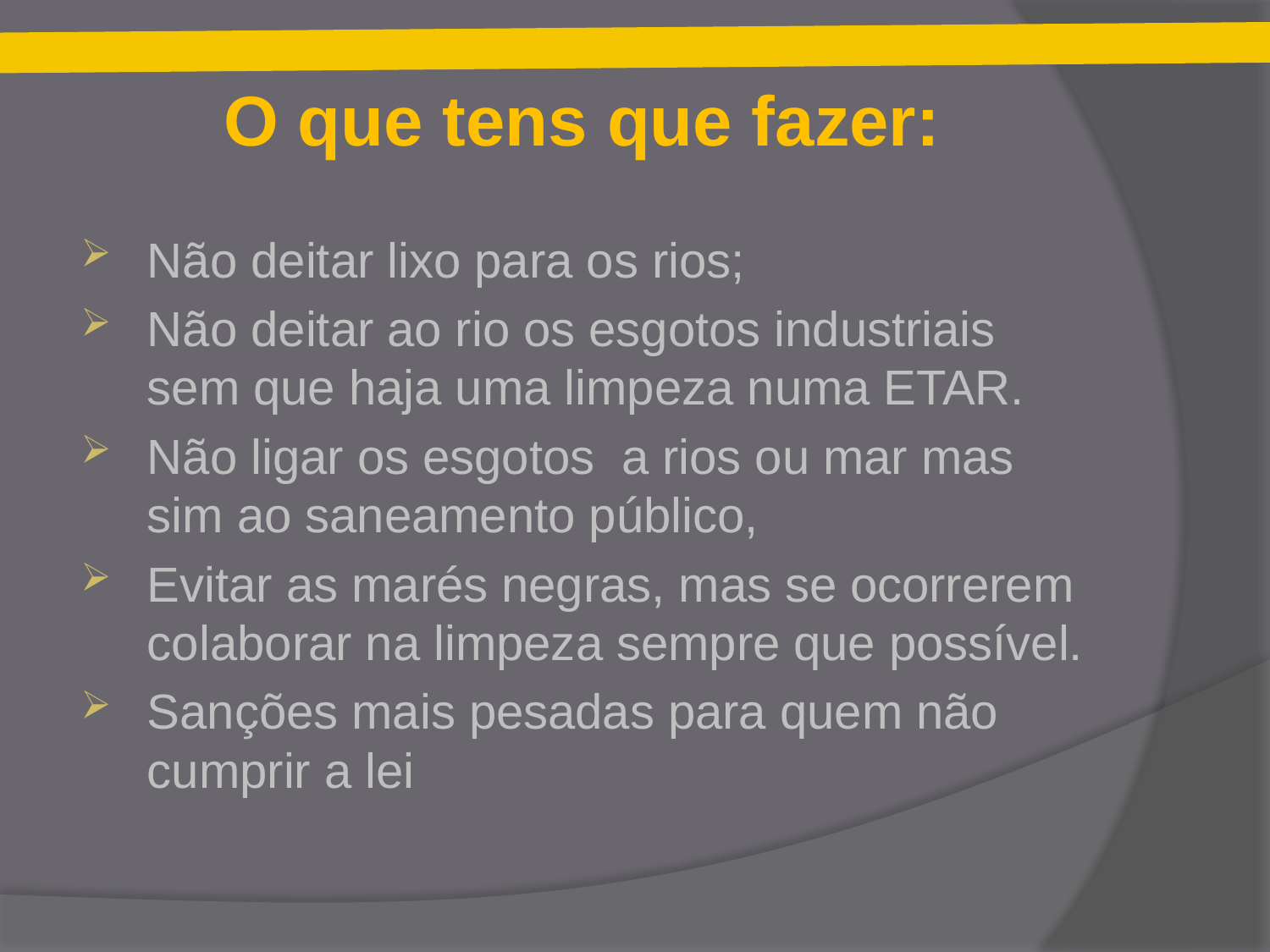

# O que tens que fazer:
Não deitar lixo para os rios;
Não deitar ao rio os esgotos industriais sem que haja uma limpeza numa ETAR.
Não ligar os esgotos  a rios ou mar mas sim ao saneamento público,
Evitar as marés negras, mas se ocorrerem  colaborar na limpeza sempre que possível.
Sanções mais pesadas para quem não cumprir a lei